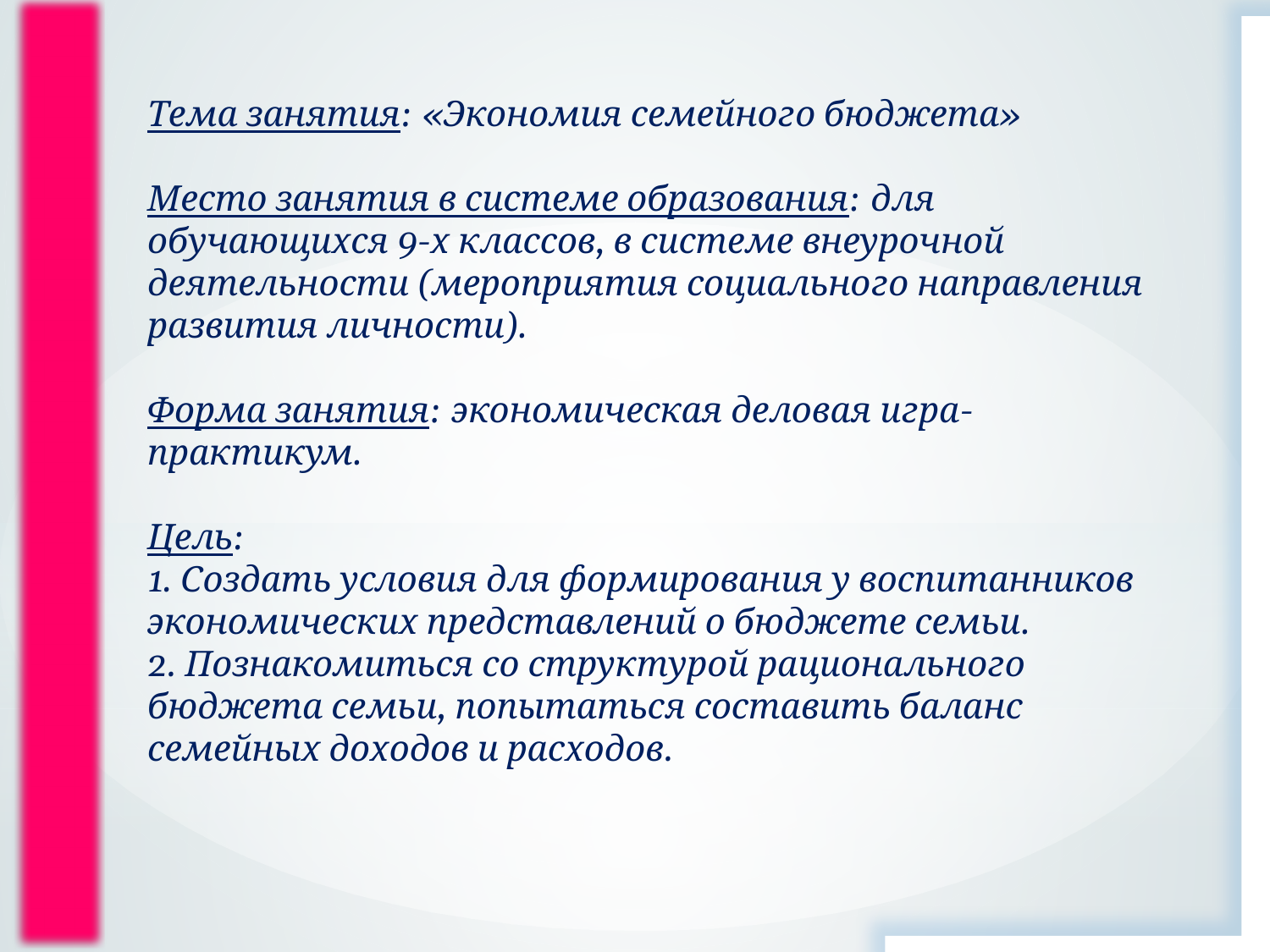

Тема занятия: «Экономия семейного бюджета»

Место занятия в системе образования: для обучающихся 9-х классов, в системе внеурочной деятельности (мероприятия социального направления развития личности).

Форма занятия: экономическая деловая игра-практикум.

Цель:
1. Создать условия для формирования у воспитанников экономических представлений о бюджете семьи.
2. Познакомиться со структурой рационального бюджета семьи, попытаться составить баланс семейных доходов и расходов.